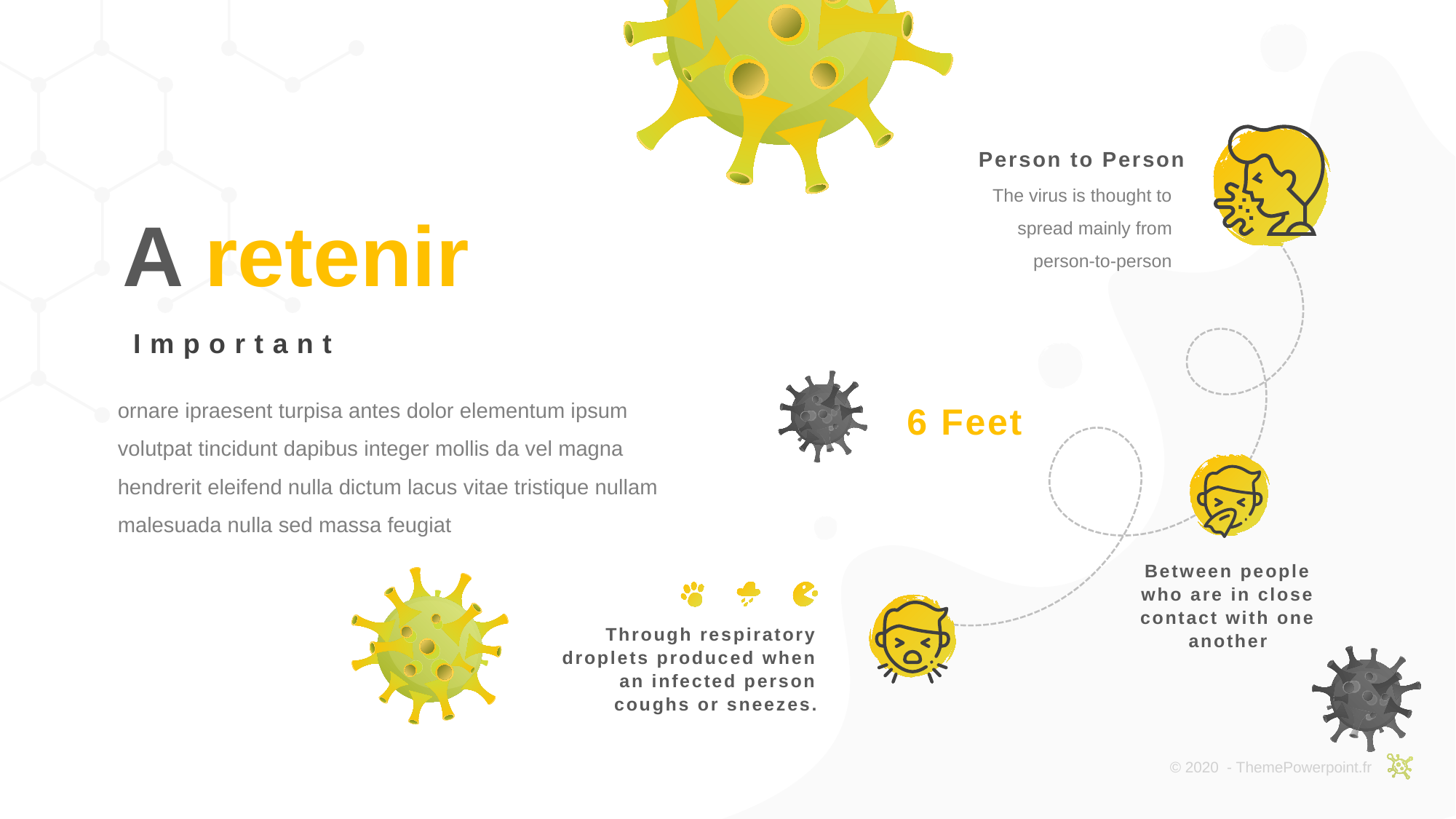

Person to Person

The virus is thought to spread mainly from person-to-person
A retenir
Important

ornare ipraesent turpisa antes dolor elementum ipsum volutpat tincidunt dapibus integer mollis da vel magna hendrerit eleifend nulla dictum lacus vitae tristique nullam malesuada nulla sed massa feugiat
6 Feet

Between people who are in close contact with one another

Through respiratory droplets produced when an infected person coughs or sneezes.